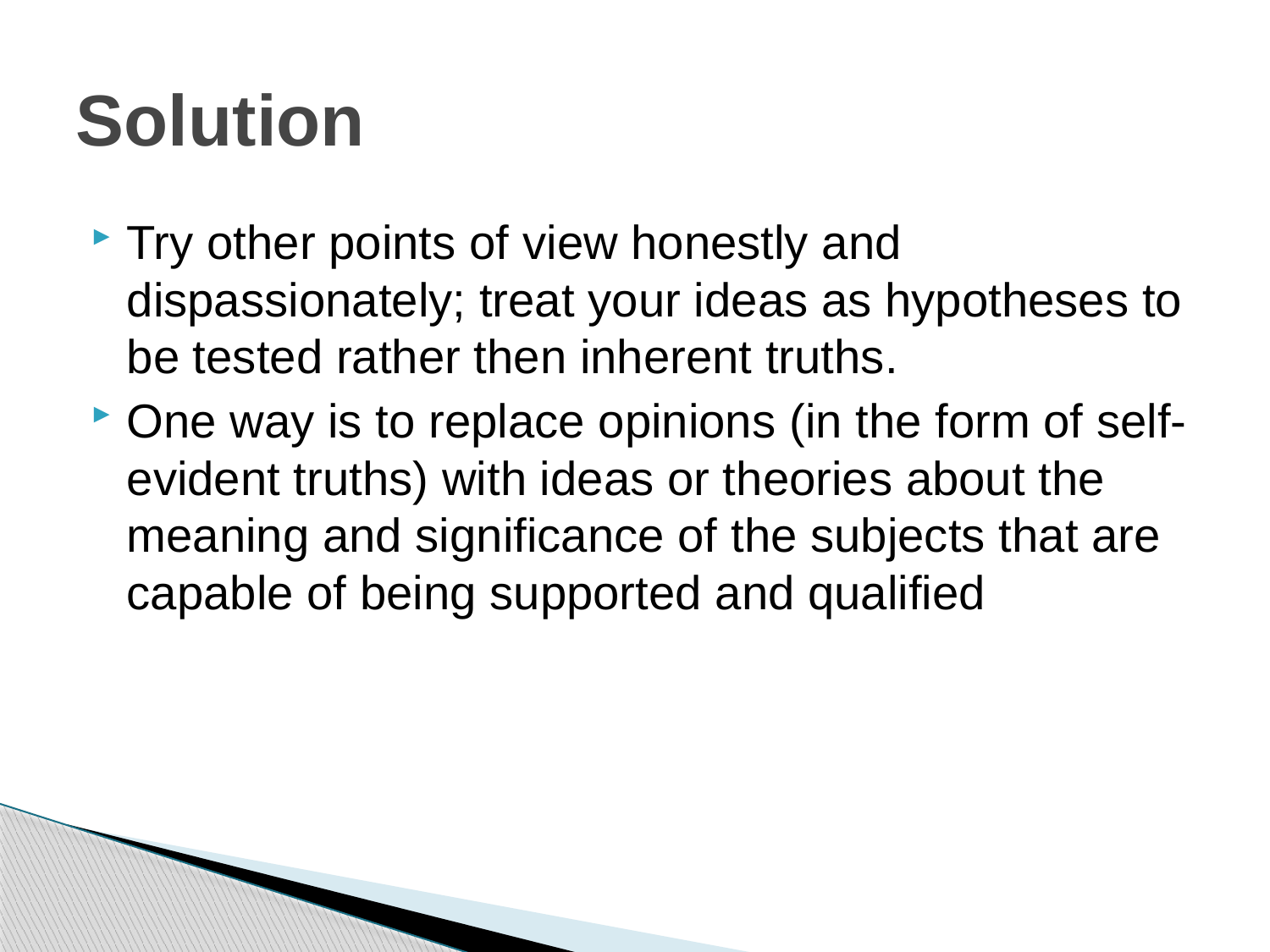

# Solution
Try other points of view honestly and dispassionately; treat your ideas as hypotheses to be tested rather then inherent truths.
One way is to replace opinions (in the form of self-evident truths) with ideas or theories about the meaning and significance of the subjects that are capable of being supported and qualified